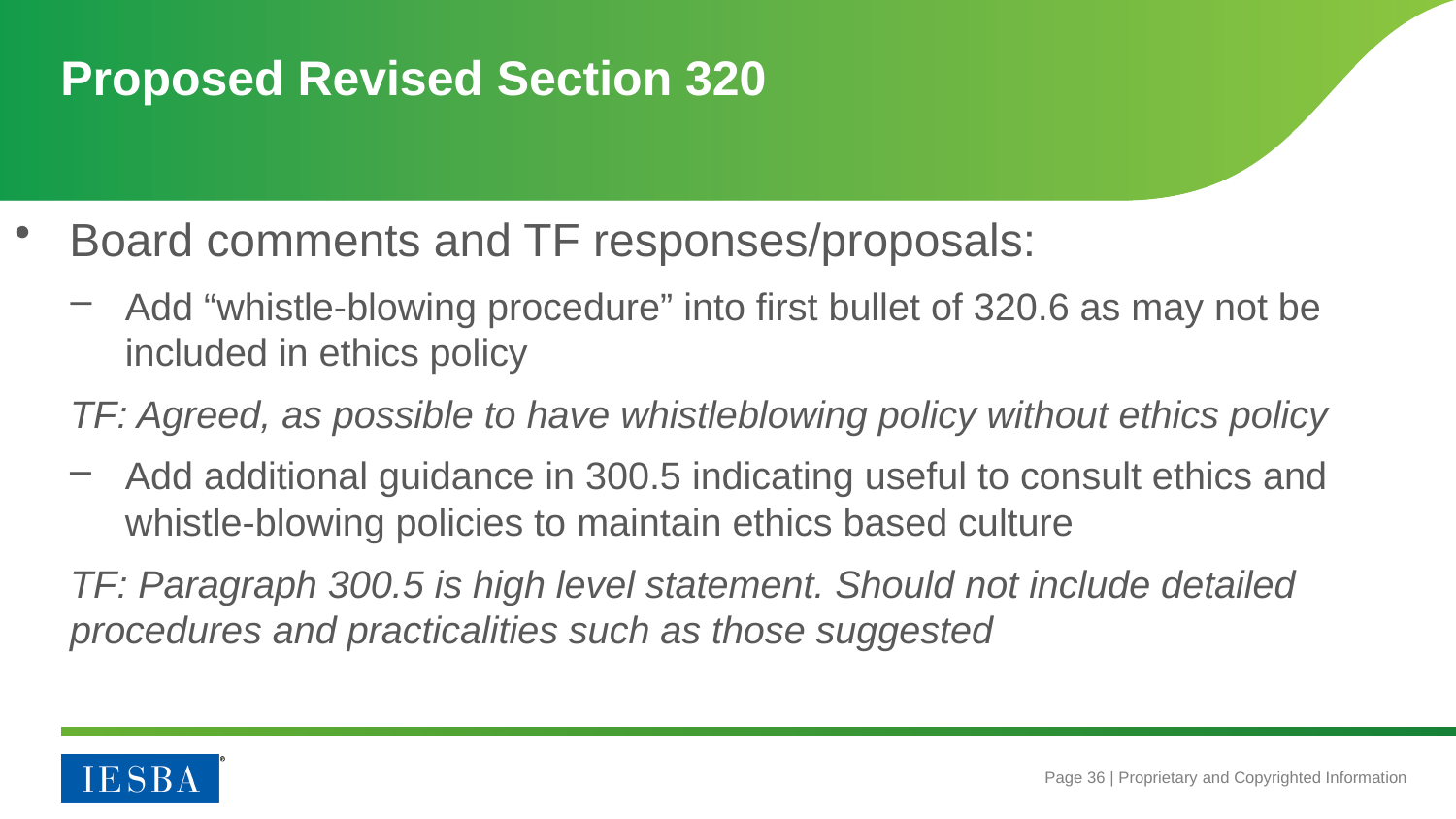

# Proposed Revised Section 320
Board comments and TF responses/proposals:
Add “whistle-blowing procedure” into first bullet of 320.6 as may not be included in ethics policy
TF: Agreed, as possible to have whistleblowing policy without ethics policy
Add additional guidance in 300.5 indicating useful to consult ethics and whistle-blowing policies to maintain ethics based culture
TF: Paragraph 300.5 is high level statement. Should not include detailed procedures and practicalities such as those suggested